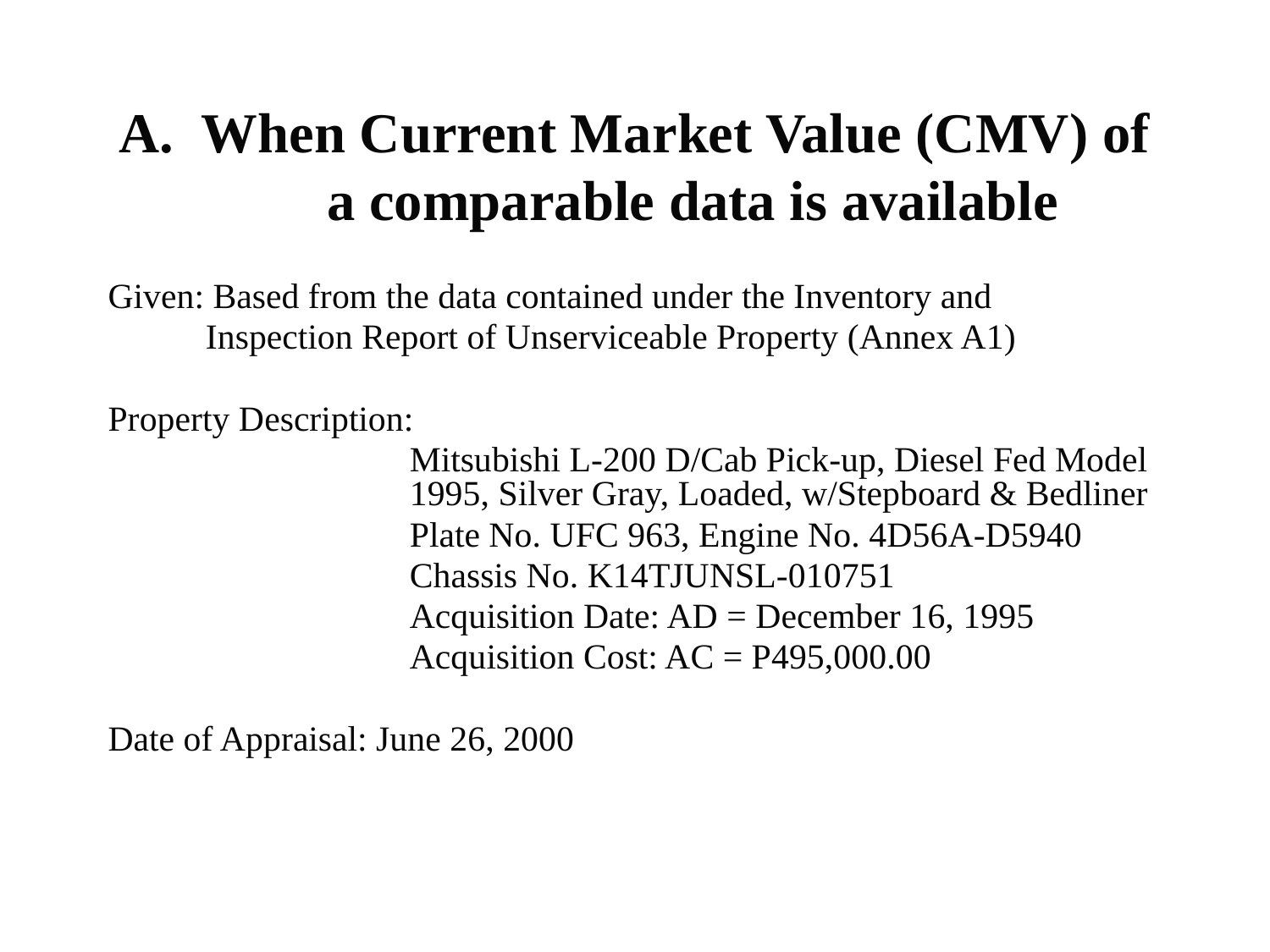

# A.  When Current Market Value (CMV) of a comparable data is available
Given: Based from the data contained under the Inventory and
           Inspection Report of Unserviceable Property (Annex A1)

Property Description:
			Mitsubishi L-200 D/Cab Pick-up, Diesel Fed Model 		1995, Silver Gray, Loaded, w/Stepboard & Bedliner
			Plate No. UFC 963, Engine No. 4D56A-D5940
			Chassis No. K14TJUNSL-010751
			Acquisition Date: AD = December 16, 1995
			Acquisition Cost: AC = P495,000.00

Date of Appraisal: June 26, 2000